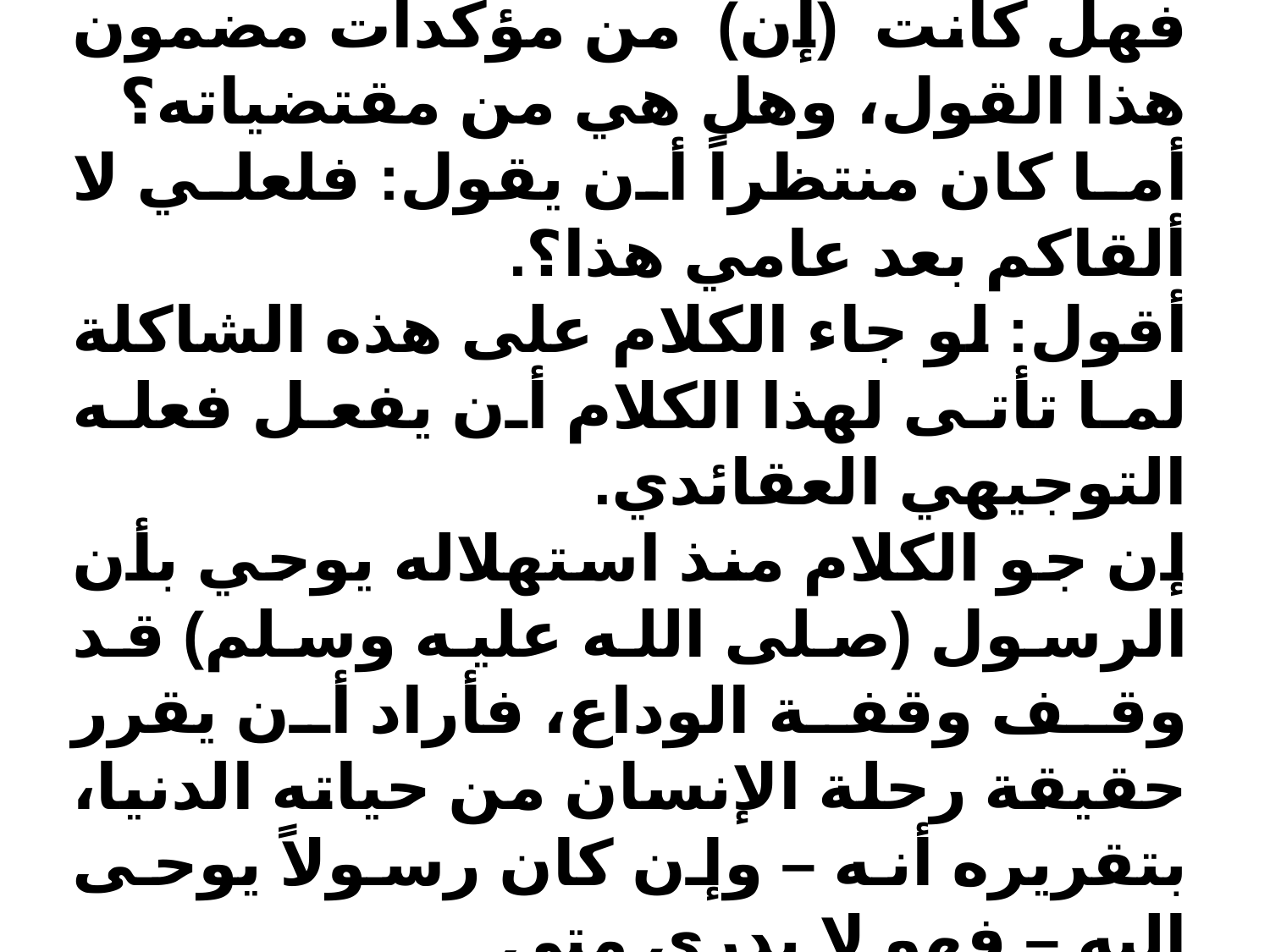

فهل كانت  (إن)  من مؤكدات مضمون هذا القول، وهل هي من مقتضياته؟
أما كان منتظراً أن يقول: فلعلي لا ألقاكم بعد عامي هذا؟.
أقول: لو جاء الكلام على هذه الشاكلة لما تأتى لهذا الكلام أن يفعل فعله التوجيهي العقائدي.
إن جو الكلام منذ استهلاله يوحي بأن الرسول (صلى الله عليه وسلم) قد وقف وقفة الوداع، فأراد أن يقرر حقيقة رحلة الإنسان من حياته الدنيا، بتقريره أنه – وإن كان رسولاً يوحى إليه – فهو لا يدري متى